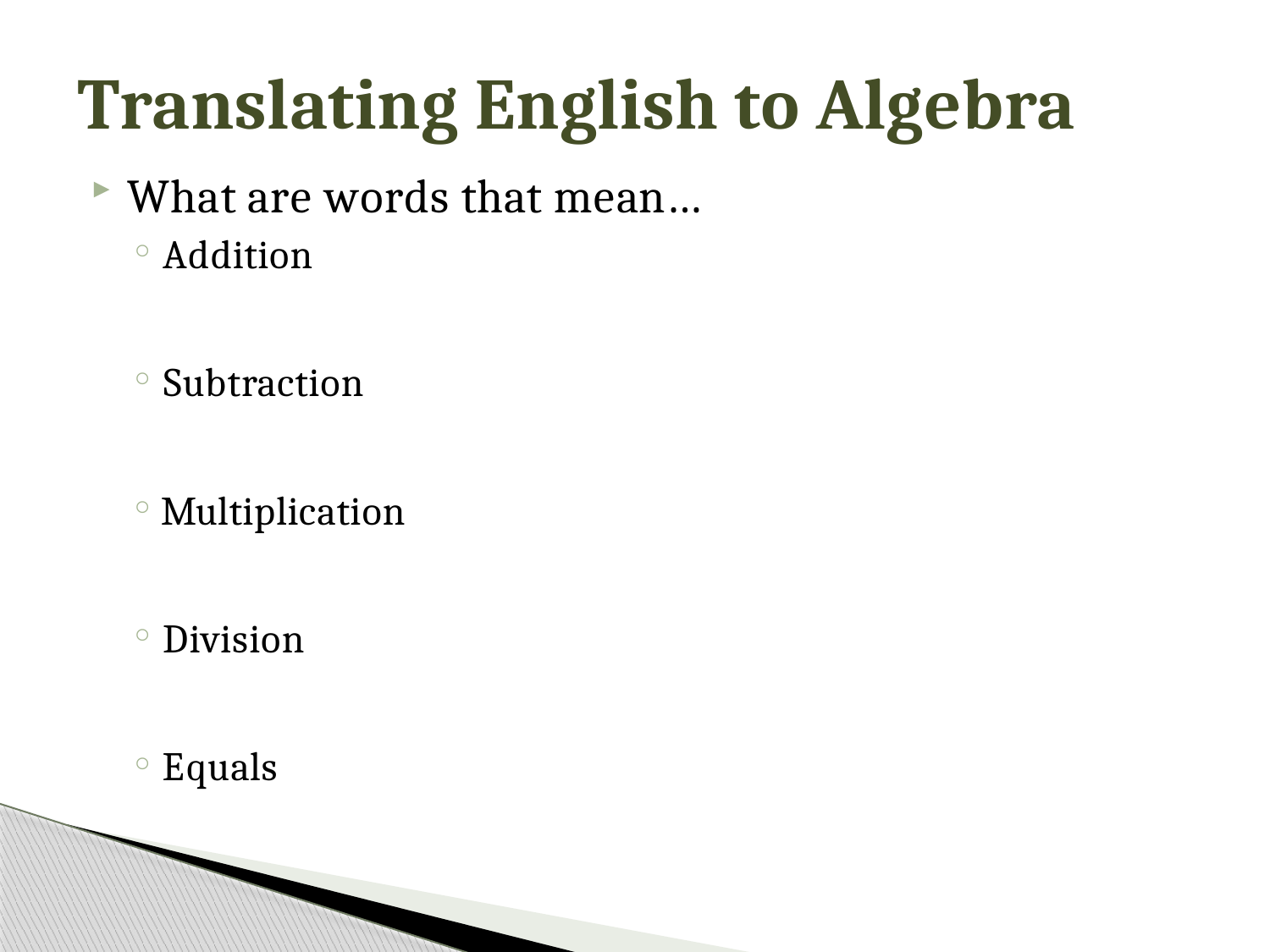

# Translating English to Algebra
What are words that mean…
Addition

Subtraction

Multiplication

Division

Equals